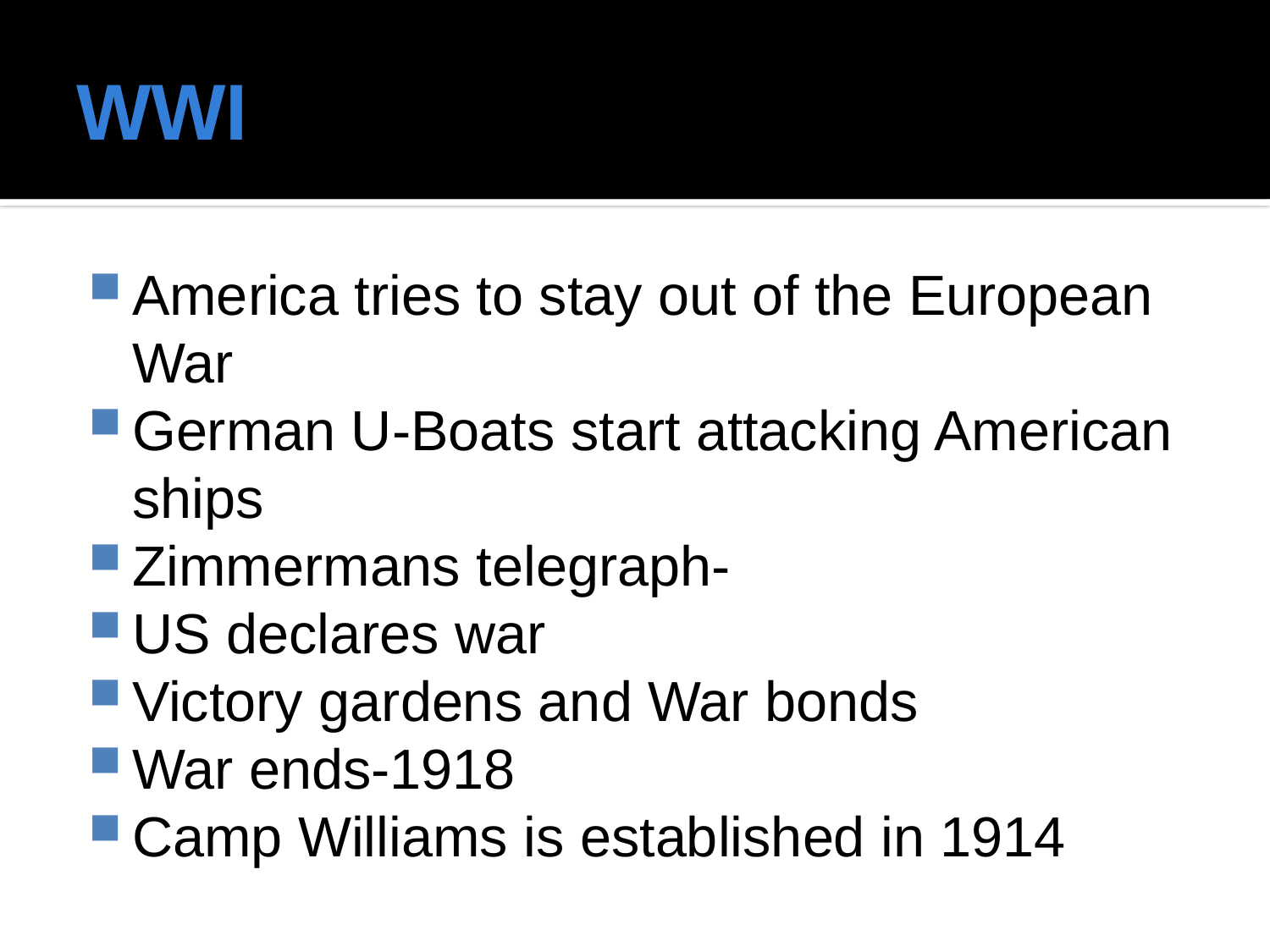

# WWI
America tries to stay out of the European War
German U-Boats start attacking American ships
Zimmermans telegraph-
US declares war
Victory gardens and War bonds
War ends-1918
Camp Williams is established in 1914